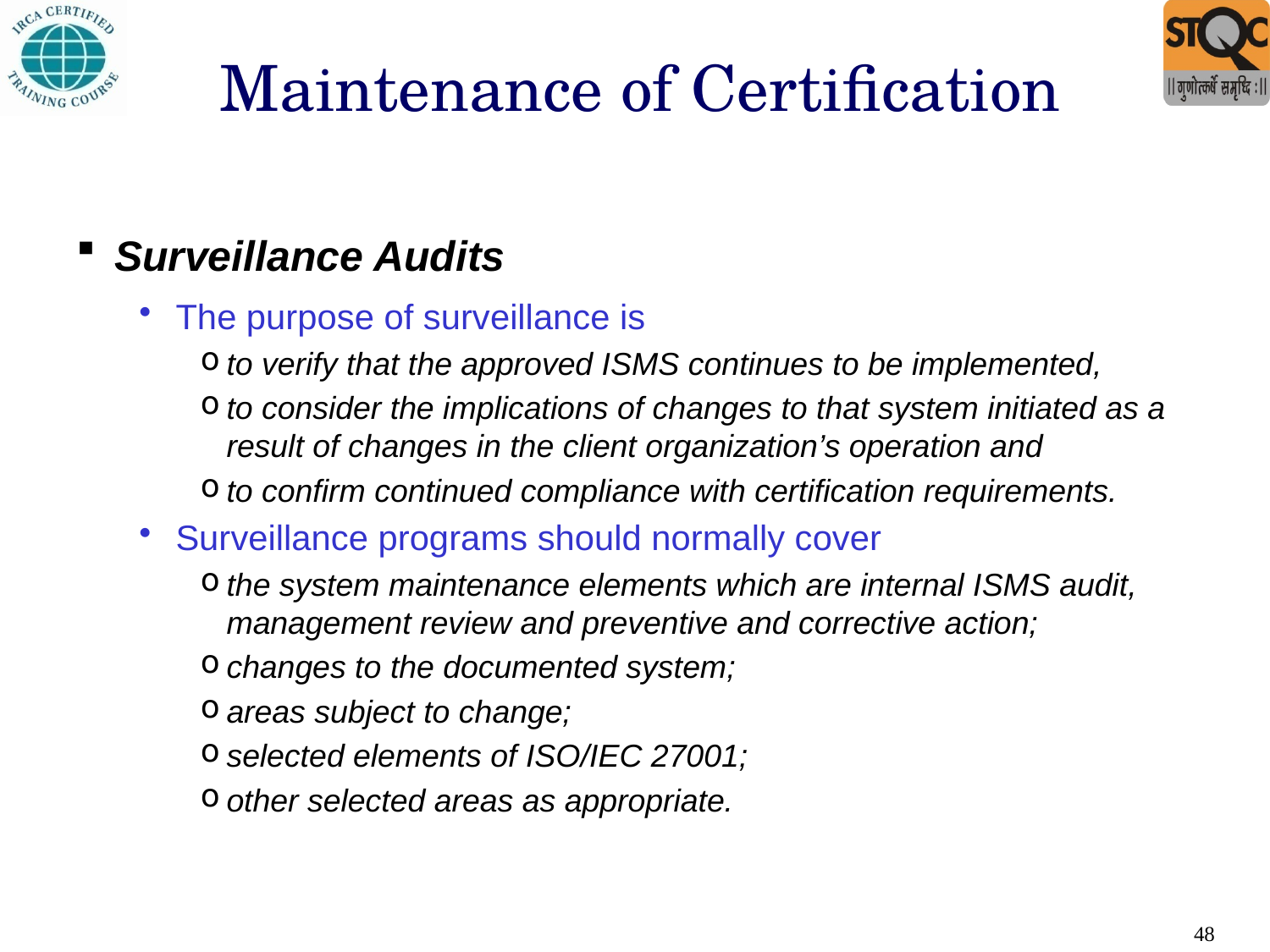

# Maintenance of Certification
Surveillance Audits
The purpose of surveillance is
to verify that the approved ISMS continues to be implemented,
to consider the implications of changes to that system initiated as a result of changes in the client organization’s operation and
to confirm continued compliance with certification requirements.
Surveillance programs should normally cover
the system maintenance elements which are internal ISMS audit, management review and preventive and corrective action;
changes to the documented system;
areas subject to change;
selected elements of ISO/IEC 27001;
other selected areas as appropriate.

48